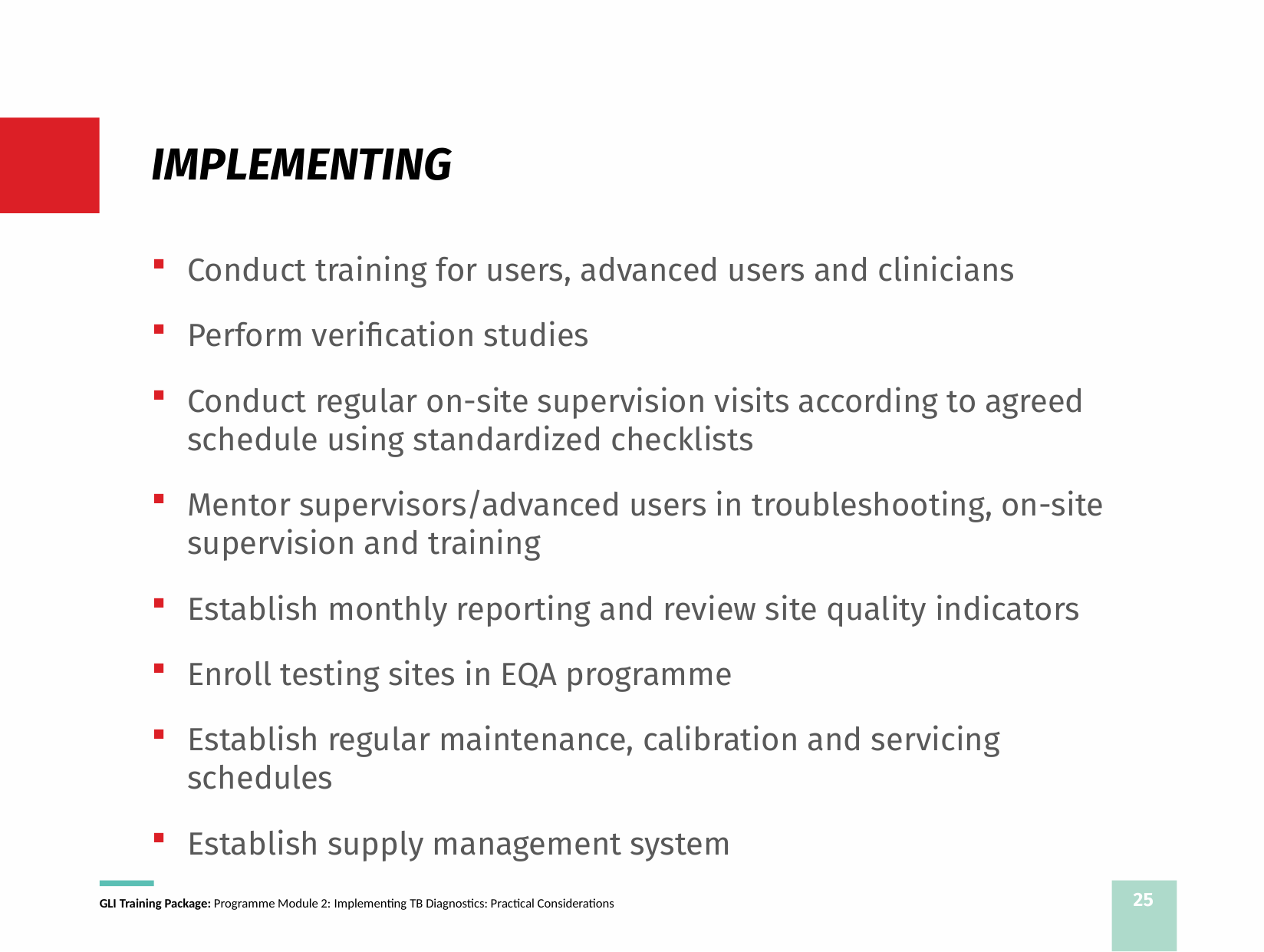

# IMPLEMENTING
Conduct training for users, advanced users and clinicians
Perform verification studies
Conduct regular on-site supervision visits according to agreed schedule using standardized checklists
Mentor supervisors/advanced users in troubleshooting, on-site supervision and training
Establish monthly reporting and review site quality indicators
Enroll testing sites in EQA programme
Establish regular maintenance, calibration and servicing schedules
Establish supply management system